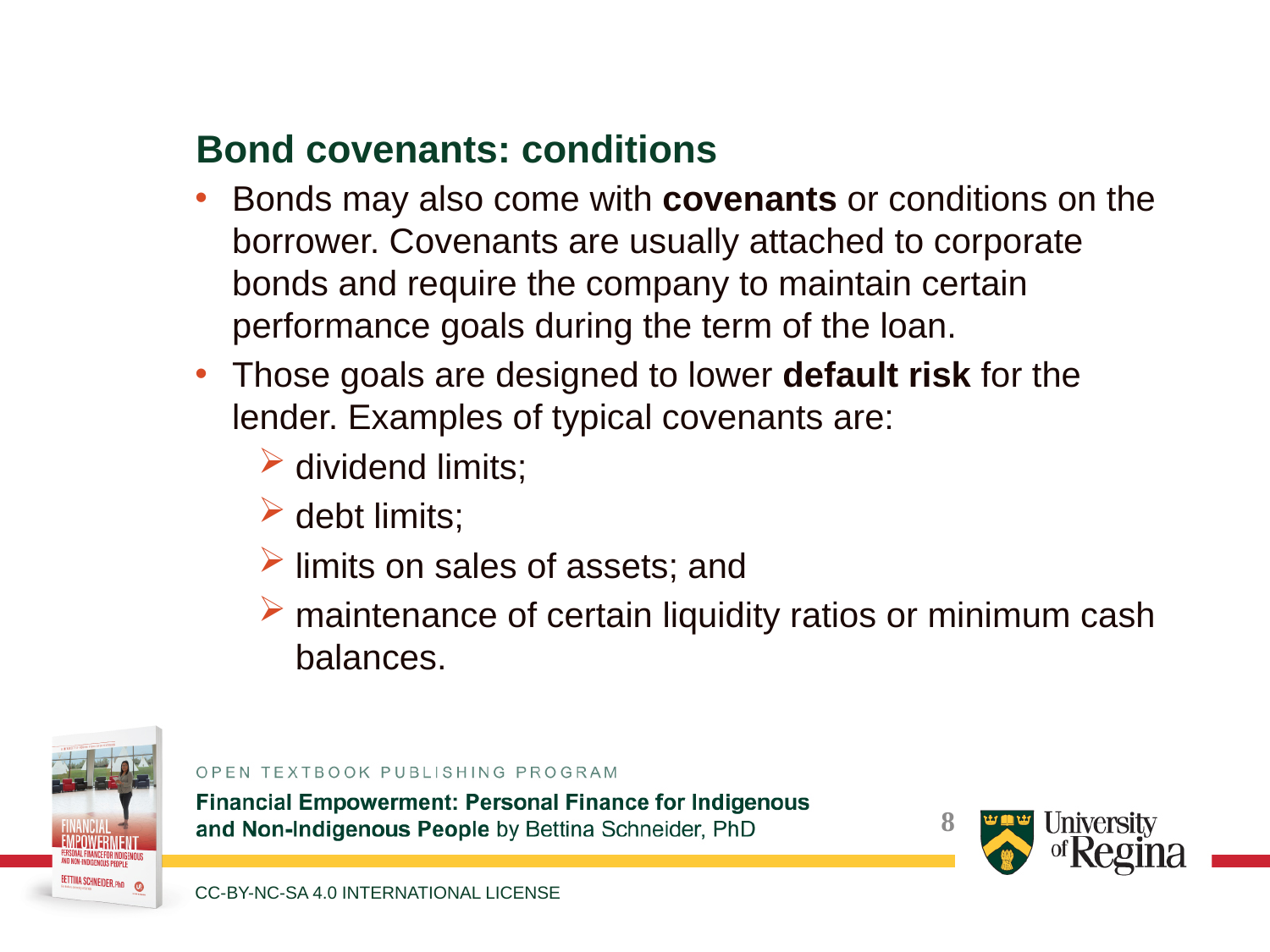

Bond covenants: conditions
Bonds may also come with covenants or conditions on the borrower. Covenants are usually attached to corporate bonds and require the company to maintain certain performance goals during the term of the loan.
Those goals are designed to lower default risk for the lender. Examples of typical covenants are:
dividend limits;
debt limits;
limits on sales of assets; and
maintenance of certain liquidity ratios or minimum cash balances.
CC-BY-NC-SA 4.0 INTERNATIONAL LICENSE